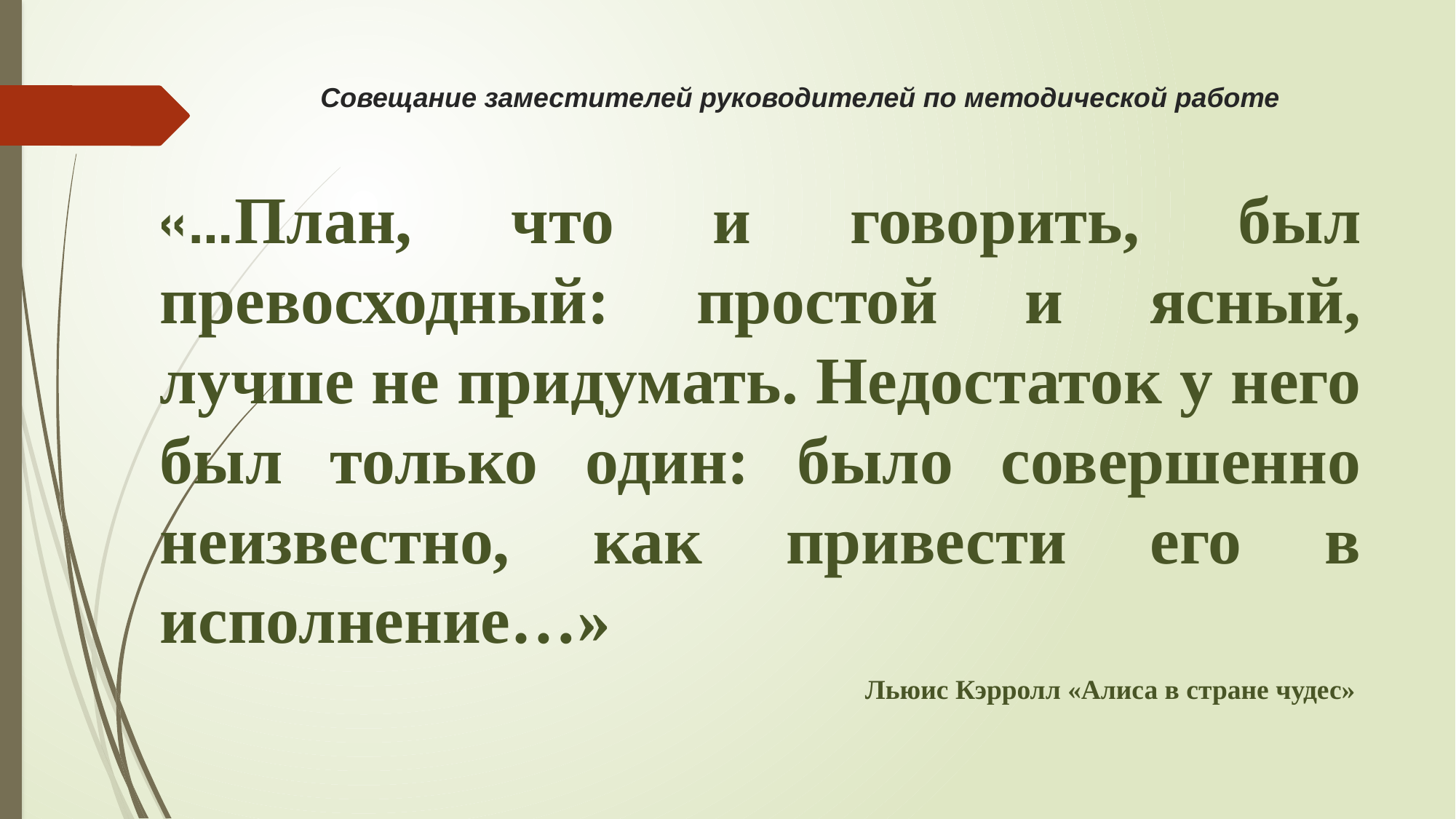

# Совещание заместителей руководителей по методической работе
«…План, что и говорить, был превосходный: простой и ясный, лучше не придумать. Недостаток у него был только один: было совершенно неизвестно, как привести его в исполнение…»
Льюис Кэрролл «Алиса в стране чудес»